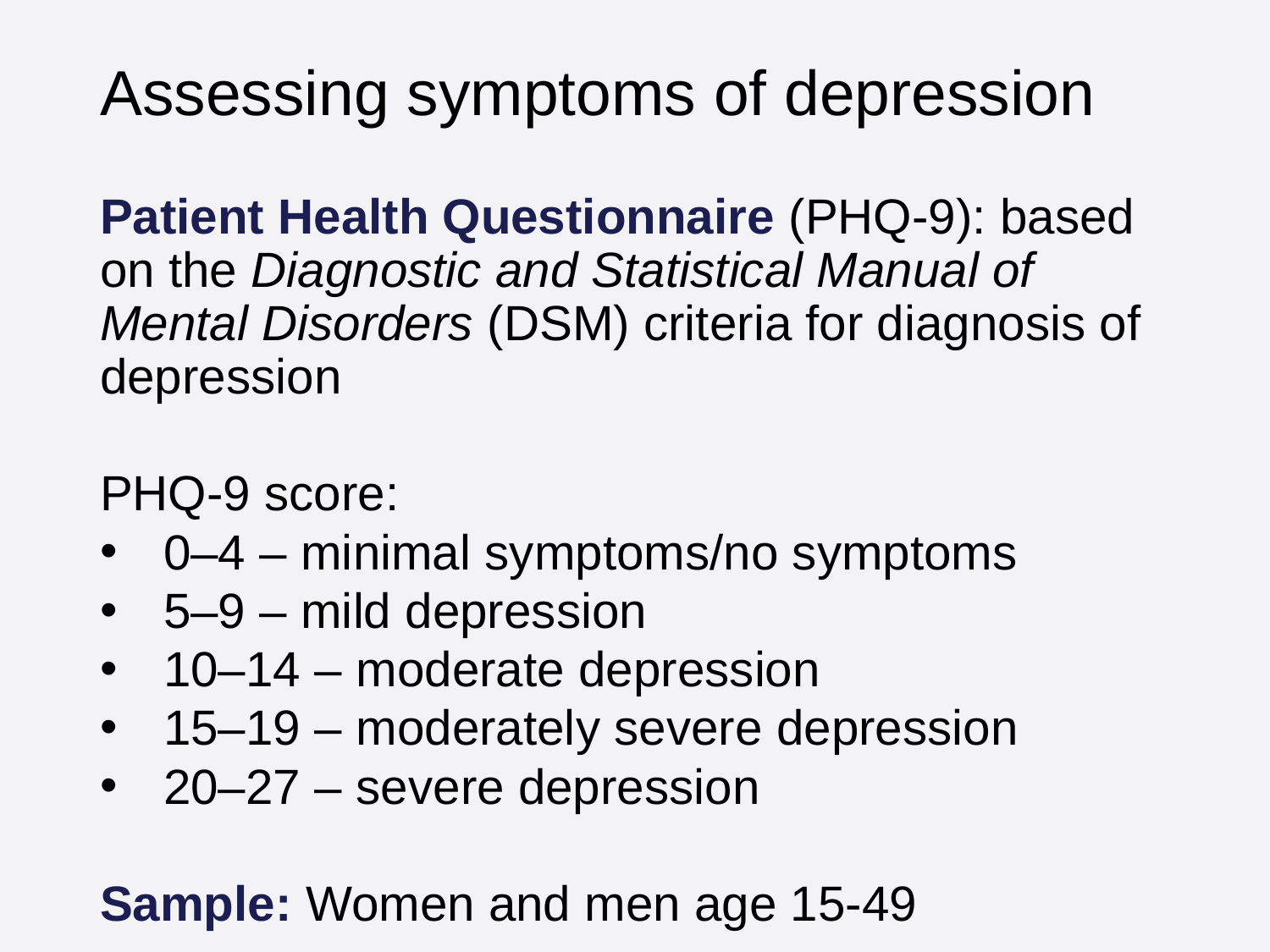

# Assessing symptoms of depression
Patient Health Questionnaire (PHQ-9): based on the Diagnostic and Statistical Manual of Mental Disorders (DSM) criteria for diagnosis of depression

PHQ-9 score:
0–4 – minimal symptoms/no symptoms
5–9 – mild depression
10–14 – moderate depression
15–19 – moderately severe depression
20–27 – severe depression

Sample: Women and men age 15-49